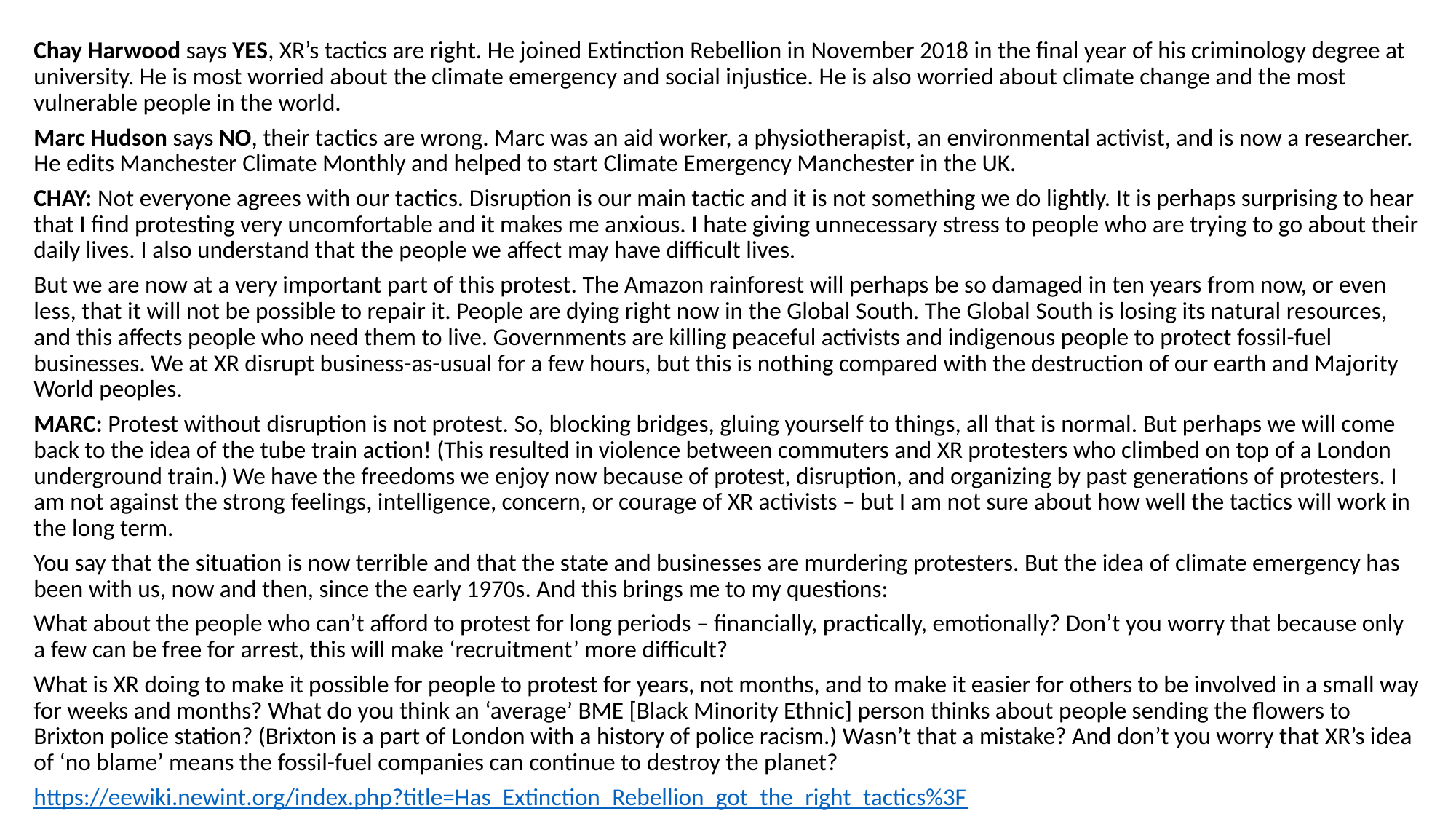

Chay Harwood says YES, XR’s tactics are right. He joined Extinction Rebellion in November 2018 in the final year of his criminology degree at university. He is most worried about the climate emergency and social injustice. He is also worried about climate change and the most vulnerable people in the world.
Marc Hudson says NO, their tactics are wrong. Marc was an aid worker, a physiotherapist, an environmental activist, and is now a researcher. He edits Manchester Climate Monthly and helped to start Climate Emergency Manchester in the UK.
CHAY: Not everyone agrees with our tactics. Disruption is our main tactic and it is not something we do lightly. It is perhaps surprising to hear that I find protesting very uncomfortable and it makes me anxious. I hate giving unnecessary stress to people who are trying to go about their daily lives. I also understand that the people we affect may have difficult lives.
But we are now at a very important part of this protest. The Amazon rainforest will perhaps be so damaged in ten years from now, or even less, that it will not be possible to repair it. People are dying right now in the Global South. The Global South is losing its natural resources, and this affects people who need them to live. Governments are killing peaceful activists and indigenous people to protect fossil-fuel businesses. We at XR disrupt business-as-usual for a few hours, but this is nothing compared with the destruction of our earth and Majority World peoples.
MARC: Protest without disruption is not protest. So, blocking bridges, gluing yourself to things, all that is normal. But perhaps we will come back to the idea of the tube train action! (This resulted in violence between commuters and XR protesters who climbed on top of a London underground train.) We have the freedoms we enjoy now because of protest, disruption, and organizing by past generations of protesters. I am not against the strong feelings, intelligence, concern, or courage of XR activists – but I am not sure about how well the tactics will work in the long term.
You say that the situation is now terrible and that the state and businesses are murdering protesters. But the idea of climate emergency has been with us, now and then, since the early 1970s. And this brings me to my questions:
What about the people who can’t afford to protest for long periods – financially, practically, emotionally? Don’t you worry that because only a few can be free for arrest, this will make ‘recruitment’ more difficult?
What is XR doing to make it possible for people to protest for years, not months, and to make it easier for others to be involved in a small way for weeks and months? What do you think an ‘average’ BME [Black Minority Ethnic] person thinks about people sending the flowers to Brixton police station? (Brixton is a part of London with a history of police racism.) Wasn’t that a mistake? And don’t you worry that XR’s idea of ‘no blame’ means the fossil-fuel companies can continue to destroy the planet?
https://eewiki.newint.org/index.php?title=Has_Extinction_Rebellion_got_the_right_tactics%3F